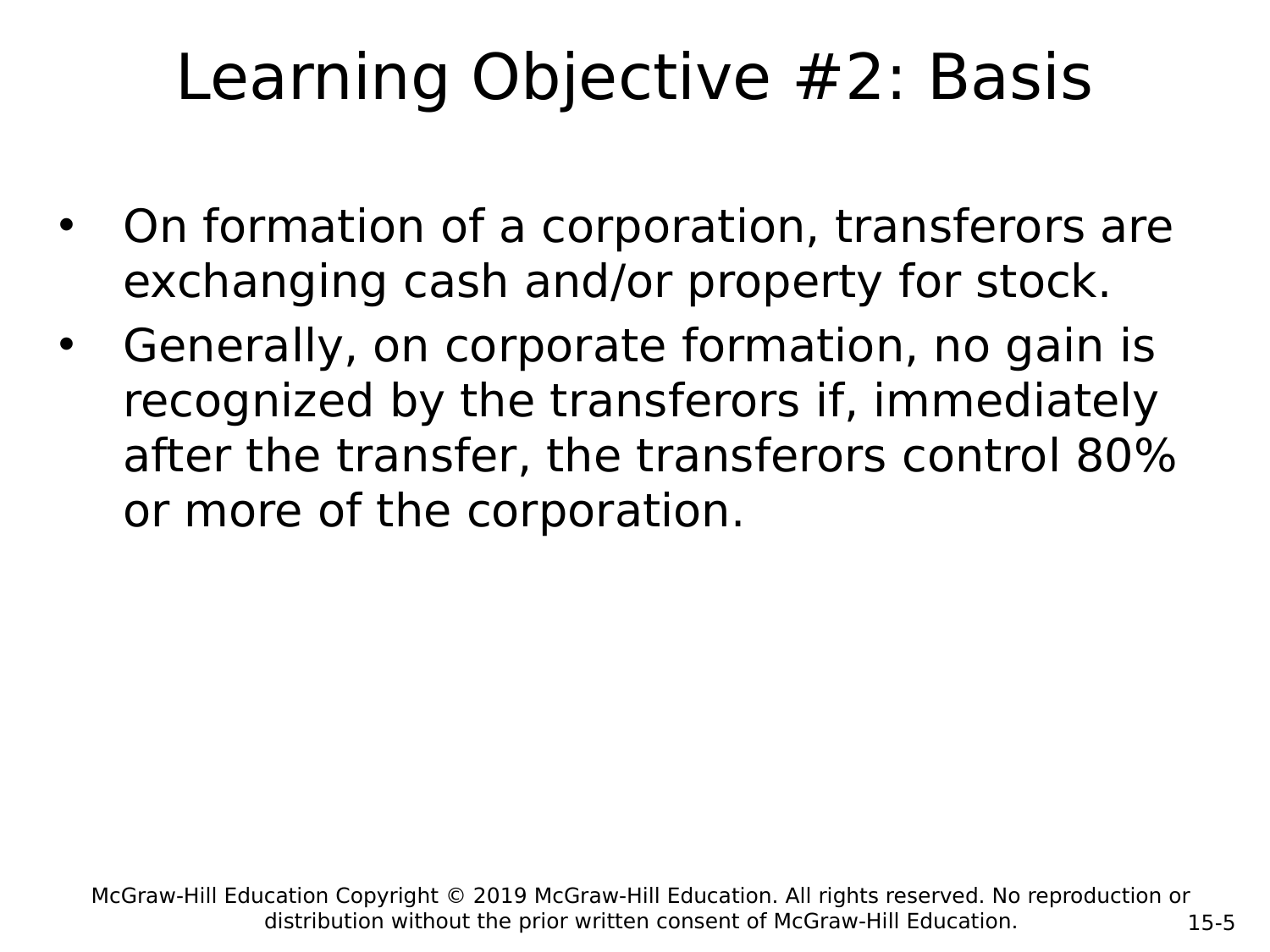

# Learning Objective #2: Basis
On formation of a corporation, transferors are exchanging cash and/or property for stock.
Generally, on corporate formation, no gain is recognized by the transferors if, immediately after the transfer, the transferors control 80% or more of the corporation.
McGraw-Hill Education Copyright © 2019 McGraw-Hill Education. All rights reserved. No reproduction or distribution without the prior written consent of McGraw-Hill Education.
15-5